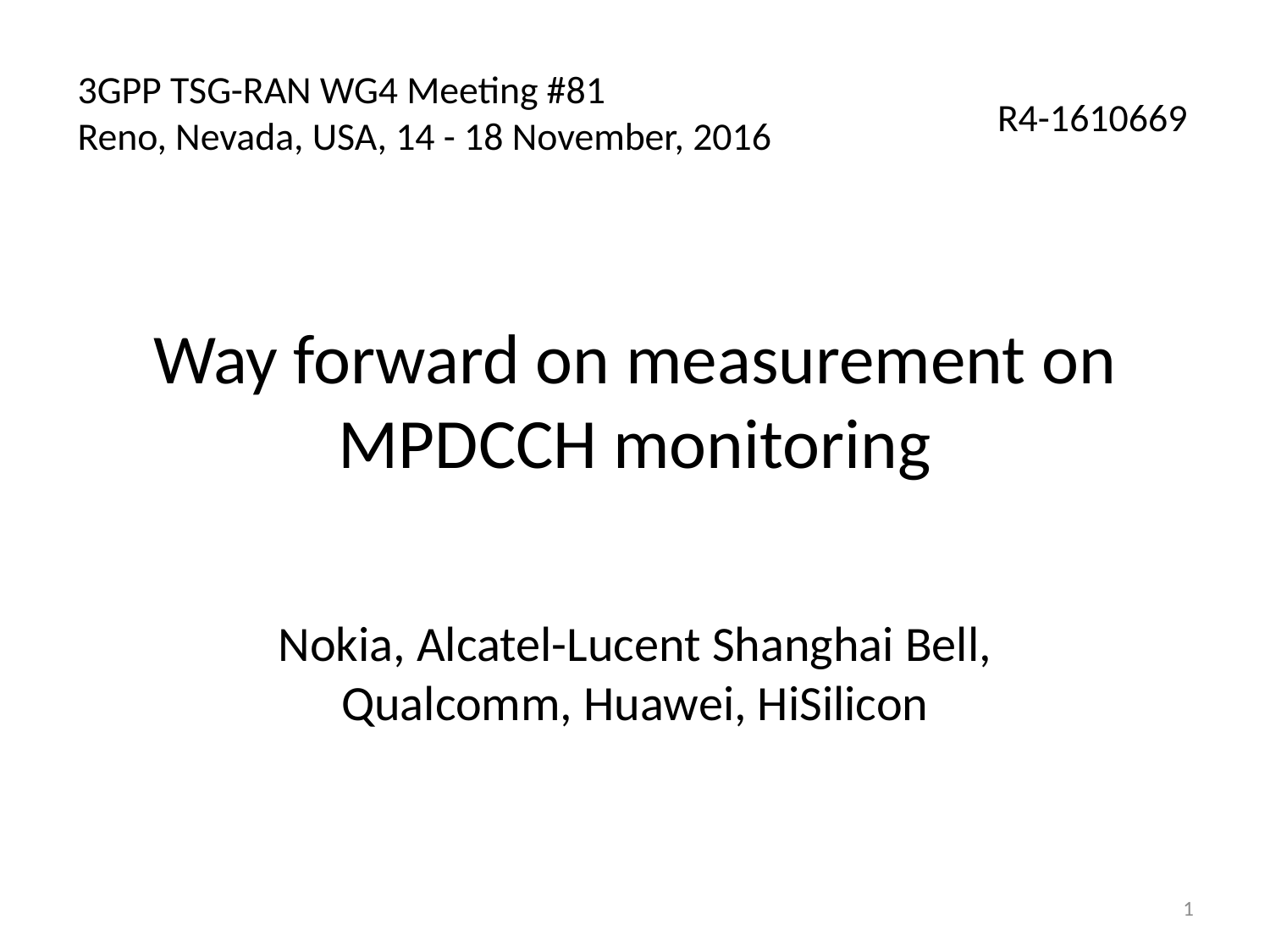

3GPP TSG-RAN WG4 Meeting #81
Reno, Nevada, USA, 14 - 18 November, 2016
R4-1610669
# Way forward on measurement on MPDCCH monitoring
Nokia, Alcatel-Lucent Shanghai Bell, Qualcomm, Huawei, HiSilicon
1